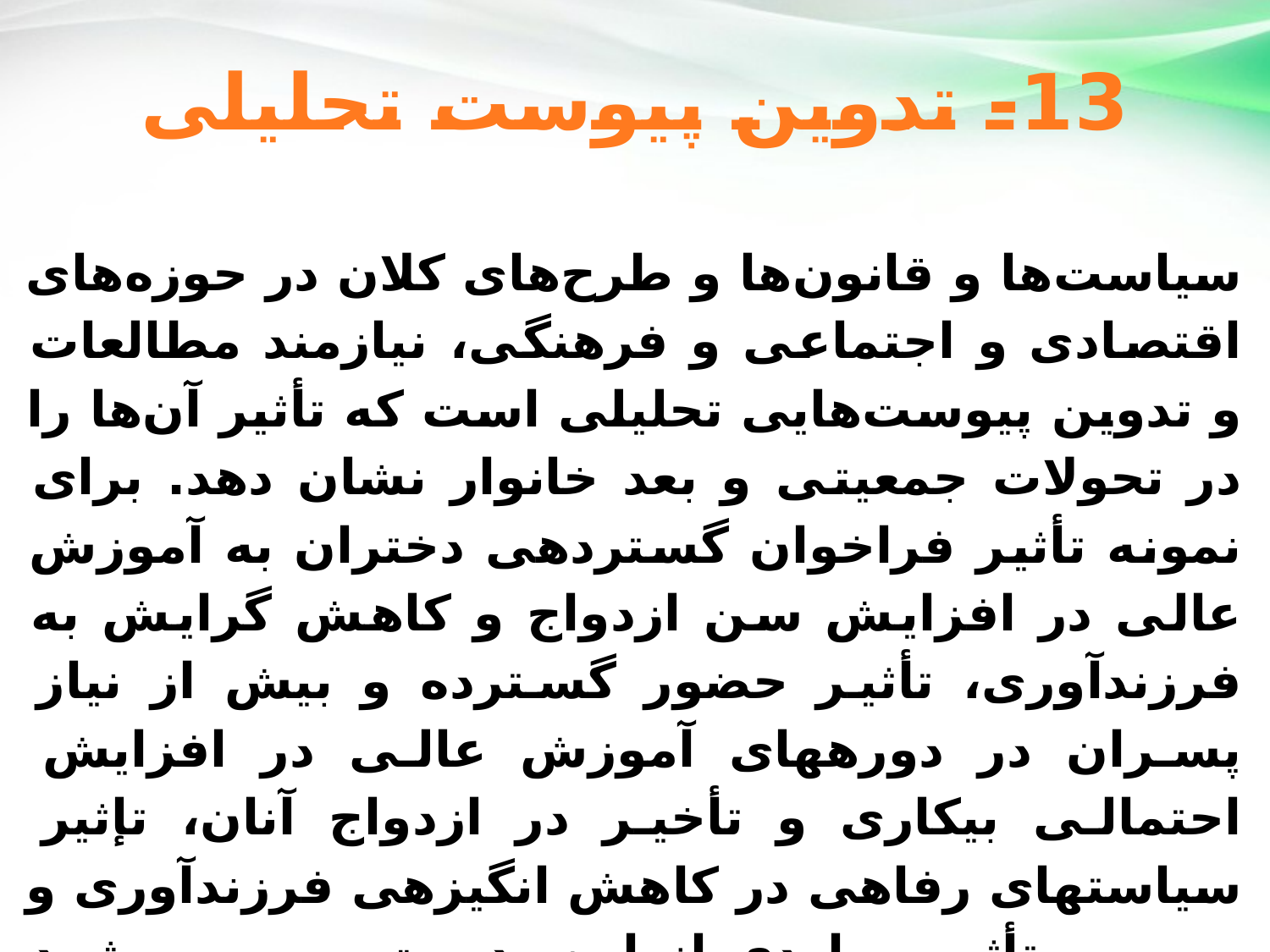

13- تدوین پیوست تحلیلی
سیاست‌ها و قانون‌ها و طرح‌های كلان در حوزه‌های اقتصادی و اجتماعی و فرهنگی، نیازمند مطالعات و تدوین پیوست‌هایی تحلیلی است كه تأثیر آن‌ها را در تحولات جمعیتی و بعد خانوار نشان دهد. برای نمونه تأثیر فراخوان گسترده­ی دختران به آموزش عالی در افزایش سن ازدواج و کاهش گرایش به فرزندآوری، تأثیر حضور گسترده و بیش از نیاز پسران در دوره­های آموزش عالی در افزایش احتمالی بیکاری و تأخیر در ازدواج آنان، تإثیر سیاست­های رفاهی در کاهش انگیزه­ی فرزندآوری و بررسی تأثیر مواردی از این  دست سبب می­‌شود نهادهای مسئول با ارتباط بیشتر با نهادهای كارشناسی، به تصویر روشن‌تری از ابعاد یك موضوع برسند و گاه با اصلاح برخی از جزئیات طرح خود، زمینه‌های آسیب را كاهش دهند.